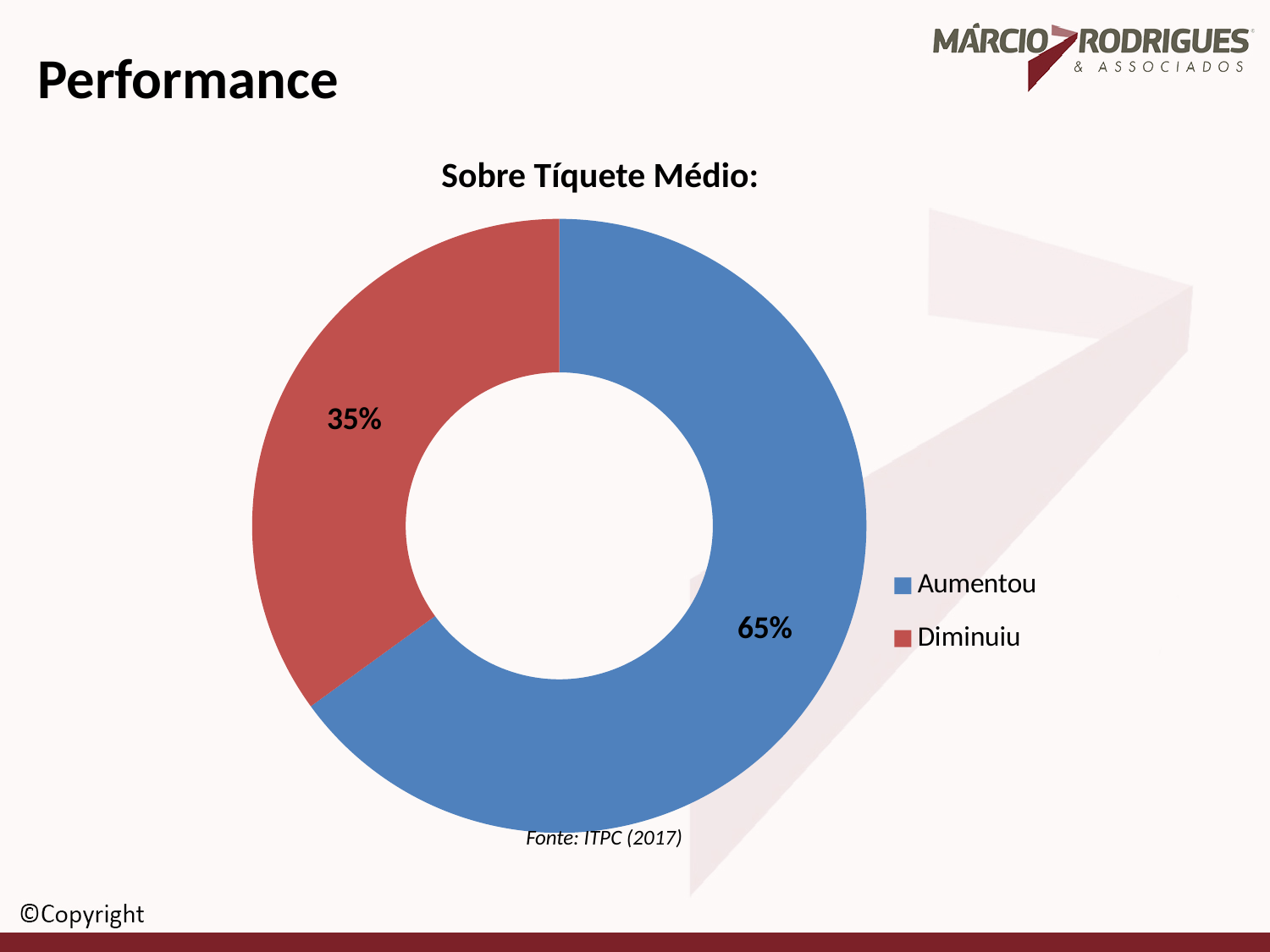

Performance
Sobre Tíquete Médio:

### Chart

| Category |  |
|---|---|
| Aumentou | 0.650000000000001 |
| Diminuiu | 0.35 |
Fonte: ITPC (2017)